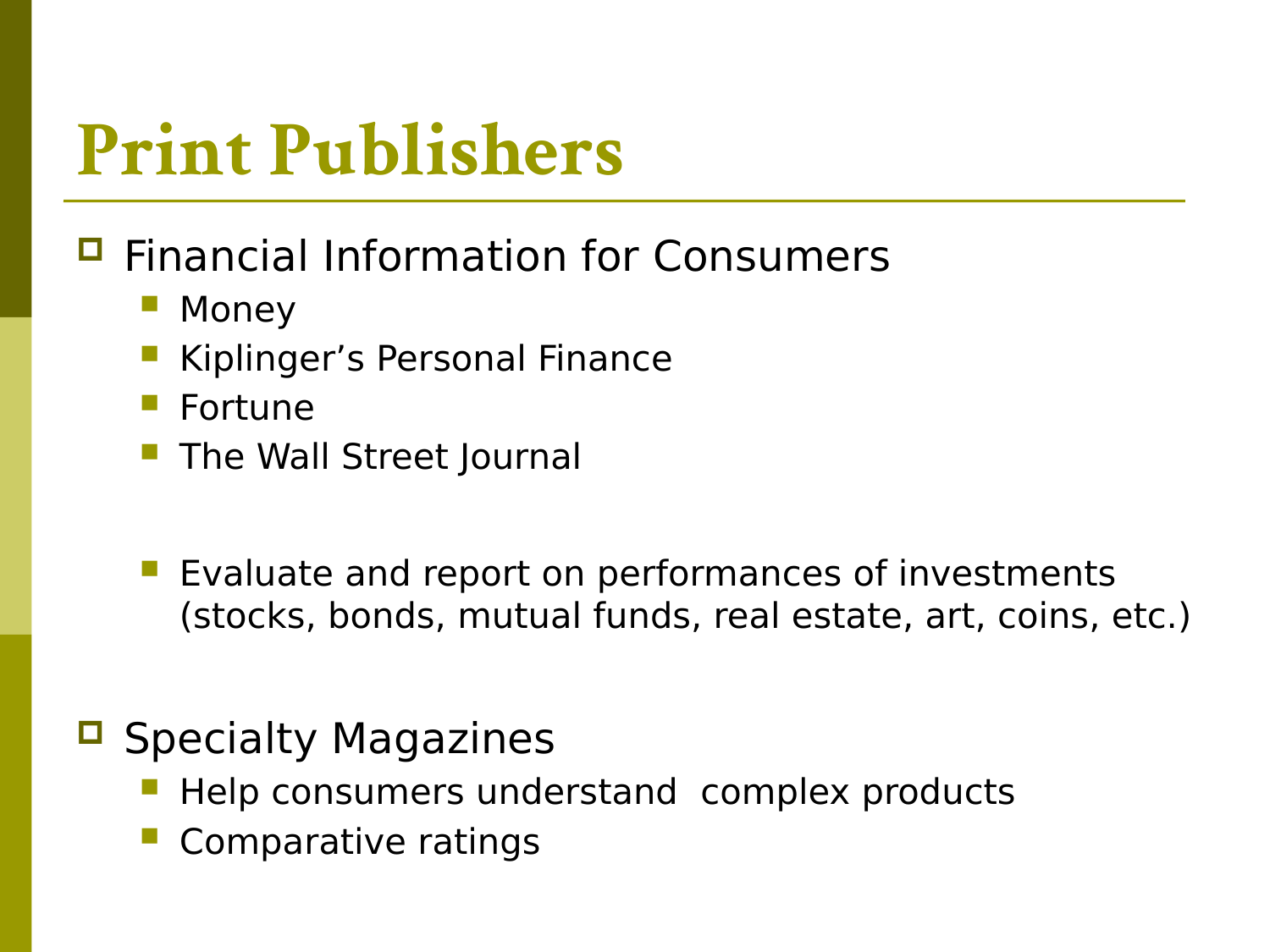

# Print Publishers
Financial Information for Consumers
Money
Kiplinger’s Personal Finance
Fortune
The Wall Street Journal

Evaluate and report on performances of investments
(stocks, bonds, mutual funds, real estate, art, coins, etc.)

Specialty Magazines
Help consumers understand  complex products
Comparative ratings